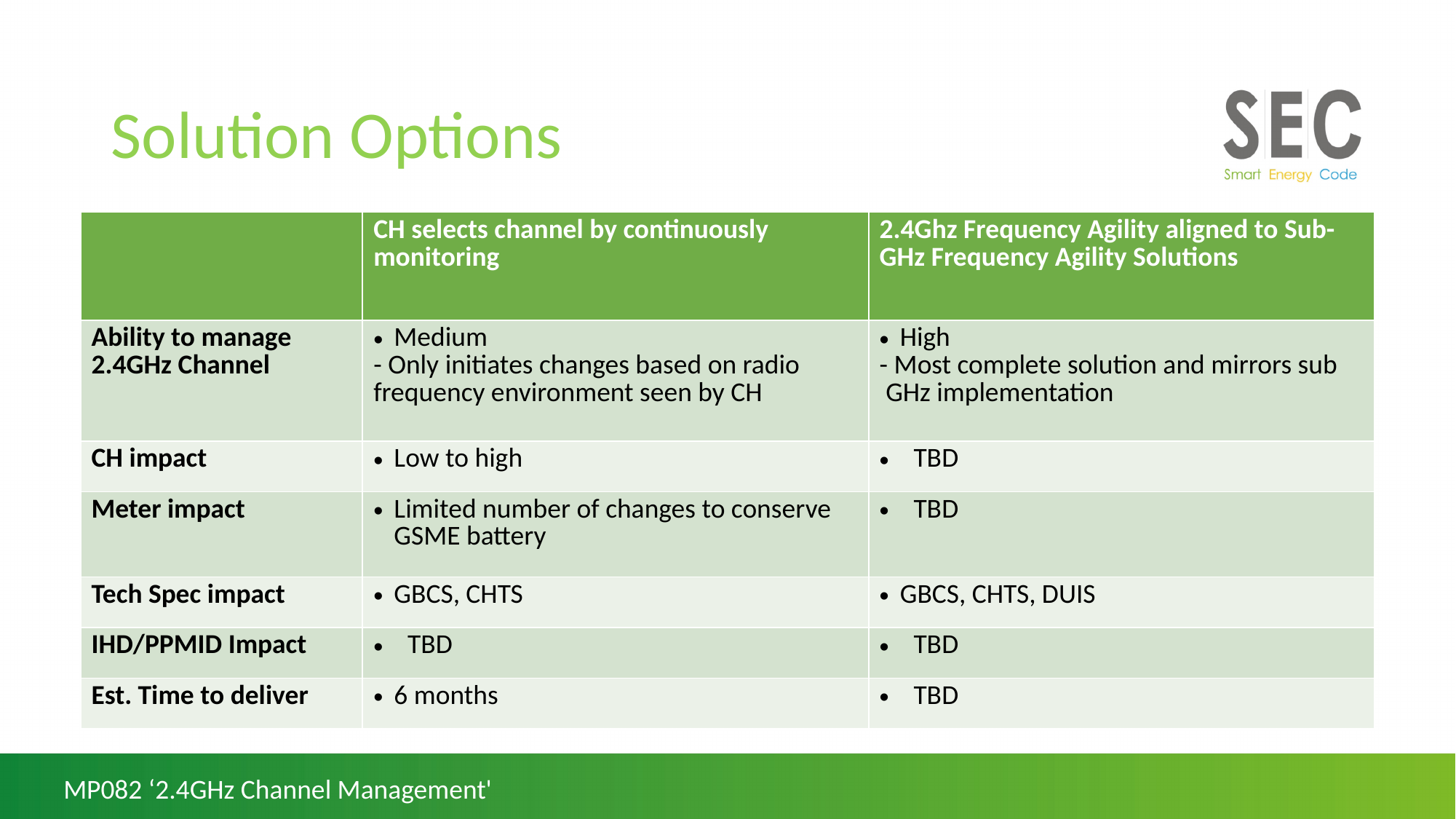

# Solution Options
|  | CH selects channel by continuously monitoring | 2.4Ghz Frequency Agility aligned to Sub-GHz Frequency Agility Solutions |
| --- | --- | --- |
| Ability to manage 2.4GHz Channel | Medium - Only initiates changes based on radio frequency environment seen by CH | High - Most complete solution and mirrors sub GHz implementation |
| CH impact | Low to high | TBD |
| Meter impact | Limited number of changes to conserve GSME battery | TBD |
| Tech Spec impact | GBCS, CHTS | GBCS, CHTS, DUIS |
| IHD/PPMID Impact | TBD | TBD |
| Est. Time to deliver | 6 months | TBD |

MP082 ‘2.4GHz Channel Management'